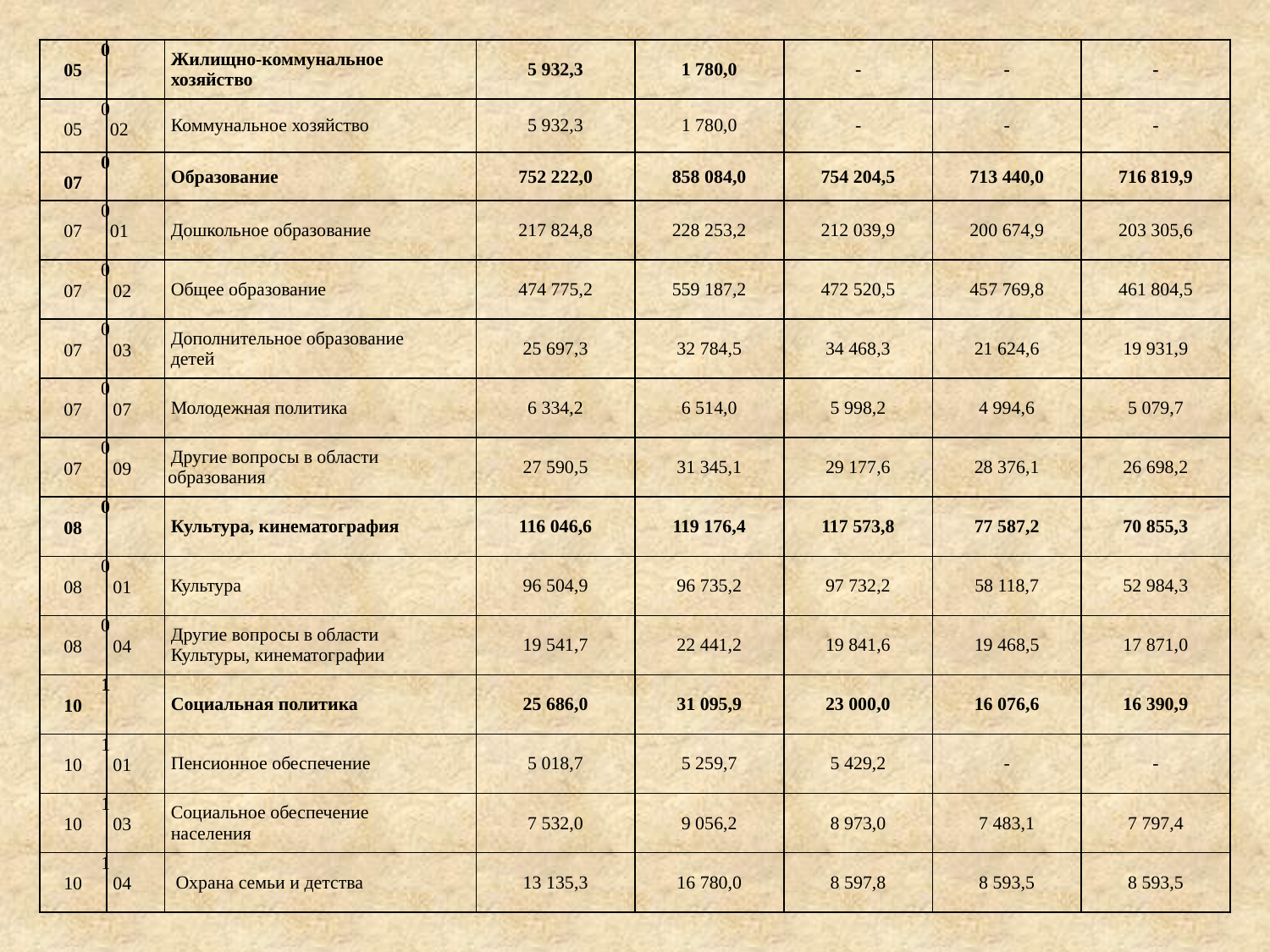

| 005 |  | Жилищно-коммунальное хозяйство | 5 932,3 | 1 780,0 | - | - | - |
| --- | --- | --- | --- | --- | --- | --- | --- |
| 005 | 02 | Коммунальное хозяйство | 5 932,3 | 1 780,0 | - | - | - |
| 007 |  | Образование | 752 222,0 | 858 084,0 | 754 204,5 | 713 440,0 | 716 819,9 |
| 007 | 01 | Дошкольное образование | 217 824,8 | 228 253,2 | 212 039,9 | 200 674,9 | 203 305,6 |
| 007 | 02 | Общее образование | 474 775,2 | 559 187,2 | 472 520,5 | 457 769,8 | 461 804,5 |
| 007 | 03 | Дополнительное образование детей | 25 697,3 | 32 784,5 | 34 468,3 | 21 624,6 | 19 931,9 |
| 007 | 07 | Молодежная политика | 6 334,2 | 6 514,0 | 5 998,2 | 4 994,6 | 5 079,7 |
| 007 | 09 | Другие вопросы в области образования | 27 590,5 | 31 345,1 | 29 177,6 | 28 376,1 | 26 698,2 |
| 008 |  | Культура, кинематография | 116 046,6 | 119 176,4 | 117 573,8 | 77 587,2 | 70 855,3 |
| 008 | 01 | Культура | 96 504,9 | 96 735,2 | 97 732,2 | 58 118,7 | 52 984,3 |
| 008 | 04 | Другие вопросы в области Культуры, кинематографии | 19 541,7 | 22 441,2 | 19 841,6 | 19 468,5 | 17 871,0 |
| 110 |  | Социальная политика | 25 686,0 | 31 095,9 | 23 000,0 | 16 076,6 | 16 390,9 |
| 110 | 01 | Пенсионное обеспечение | 5 018,7 | 5 259,7 | 5 429,2 | - | - |
| 110 | 03 | Социальное обеспечение населения | 7 532,0 | 9 056,2 | 8 973,0 | 7 483,1 | 7 797,4 |
| 110 | 04 | Охрана семьи и детства | 13 135,3 | 16 780,0 | 8 597,8 | 8 593,5 | 8 593,5 |